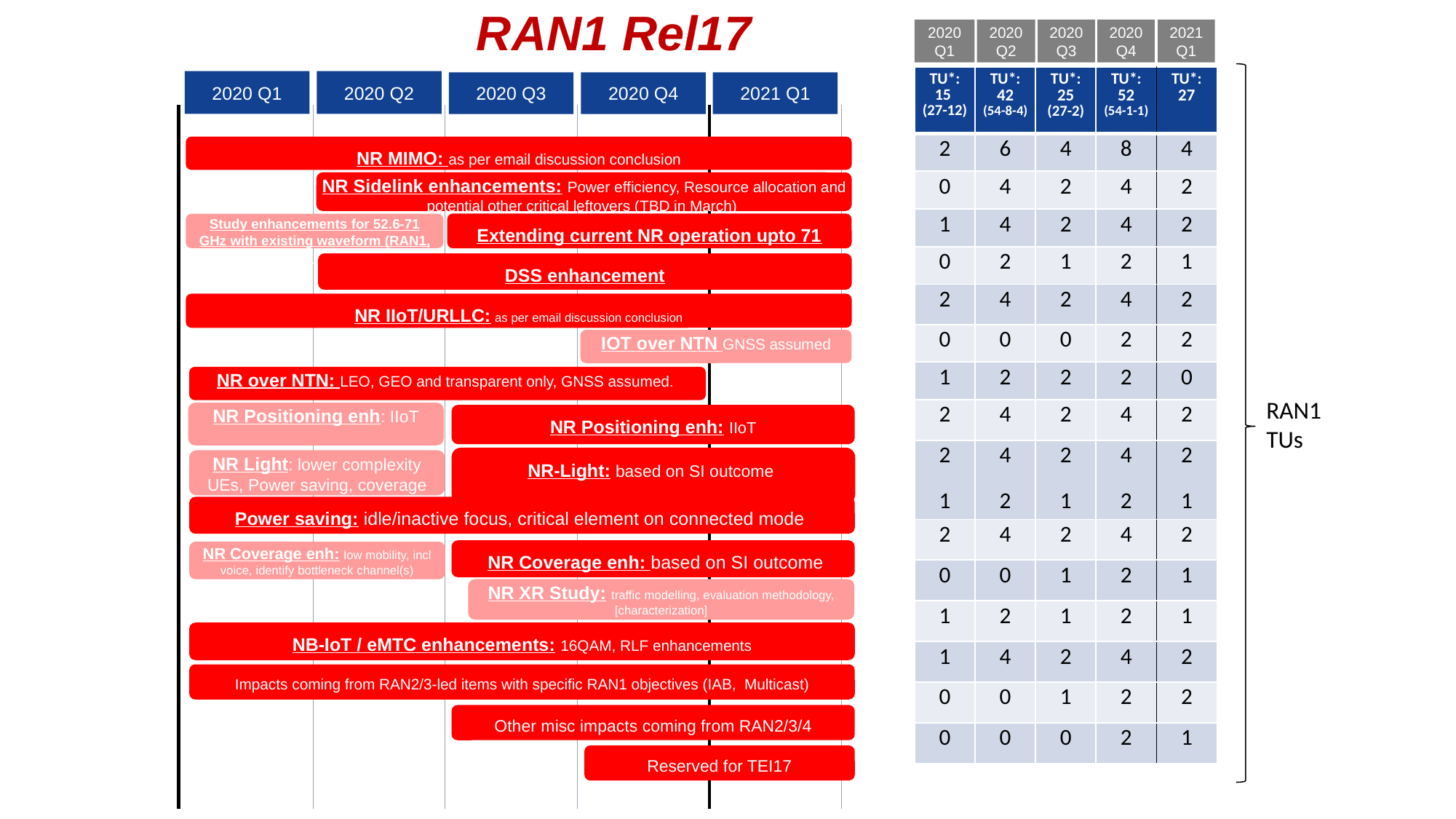

# RAN1 Rel17
2020Q1
2020 Q2
2020Q3
2020Q4
2021 Q1

| TU\*: 15 (27-12) | TU\*: 42 (54-8-4) | TU\*: 25 (27-2) | TU\*: 52 (54-1-1) | TU\*: 27 |
| --- | --- | --- | --- | --- |
| 2 | 6 | 4 | 8 | 4 |
| 0 | 4 | 2 | 4 | 2 |
| 1 | 4 | 2 | 4 | 2 |
| 0 | 2 | 1 | 2 | 1 |
| 2 | 4 | 2 | 4 | 2 |
| 0 | 0 | 0 | 2 | 2 |
| 1 | 2 | 2 | 2 | 0 |
| 2 | 4 | 2 | 4 | 2 |
| 2 1 | 4 2 | 2 1 | 4 2 | 2 1 |
| 2 | 4 | 2 | 4 | 2 |
| 0 | 0 | 1 | 2 | 1 |
| 1 | 2 | 1 | 2 | 1 |
| 1 | 4 | 2 | 4 | 2 |
| 0 | 0 | 1 | 2 | 2 |
| 0 | 0 | 0 | 2 | 1 |
2020 Q2
2020 Q1
2020 Q3
2020 Q4
2021 Q1
NR MIMO: as per email discussion conclusion
NR Sidelink enhancements: Power efficiency, Resource allocation and potential other critical leftovers (TBD in March)
Extending current NR operation upto 71 GHz

Study enhancements for 52.6-71 GHz with existing waveform (RAN1, RAN4)
DSS enhancement
NR IIoT/URLLC: as per email discussion conclusion
IOT over NTN GNSS assumed
NR over NTN: LEO, GEO and transparent only, GNSS assumed.
RAN1
TUs
NR Positioning enh: IIoT
NR Positioning enh: IIoT
NR-Light: based on SI outcome
NR Light: lower complexity UEs, Power saving, coverage
Power saving: idle/inactive focus, critical element on connected mode
 NR Coverage enh: based on SI outcome
NR Coverage enh: low mobility, incl voice, identify bottleneck channel(s)
NR XR Study: traffic modelling, evaluation methodology, [characterization]
NB-IoT / eMTC enhancements: 16QAM, RLF enhancements
Impacts coming from RAN2/3-led items with specific RAN1 objectives (IAB,  Multicast)
Other misc impacts coming from RAN2/3/4
Reserved for TEI17